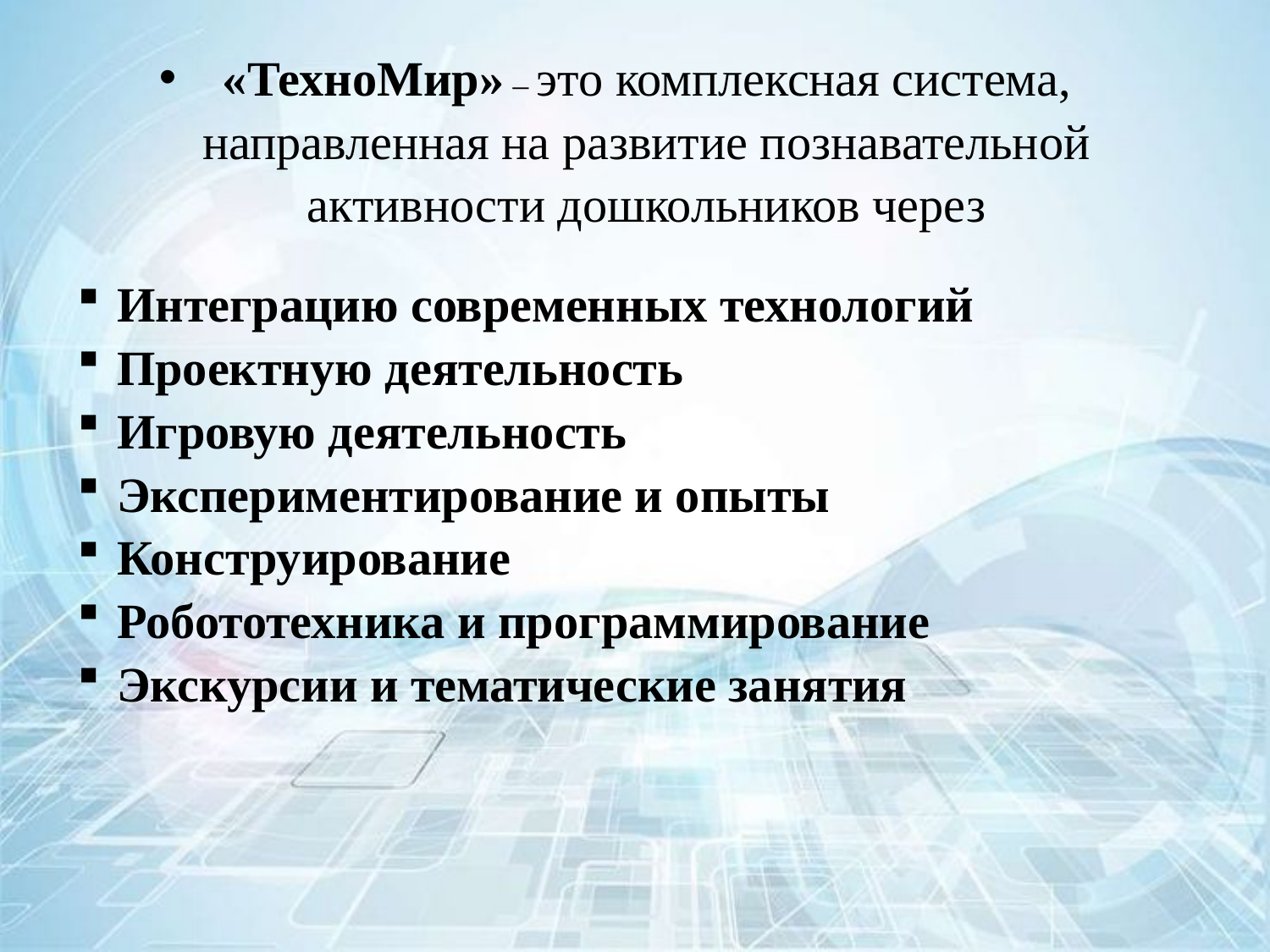

«ТехноМир» – это комплексная система, направленная на развитие познавательной активности дошкольников через

Интеграцию современных технологий
Проектную деятельность
Игровую деятельность
Экспериментирование и опыты
Конструирование
Робототехника и программирование
Экскурсии и тематические занятия